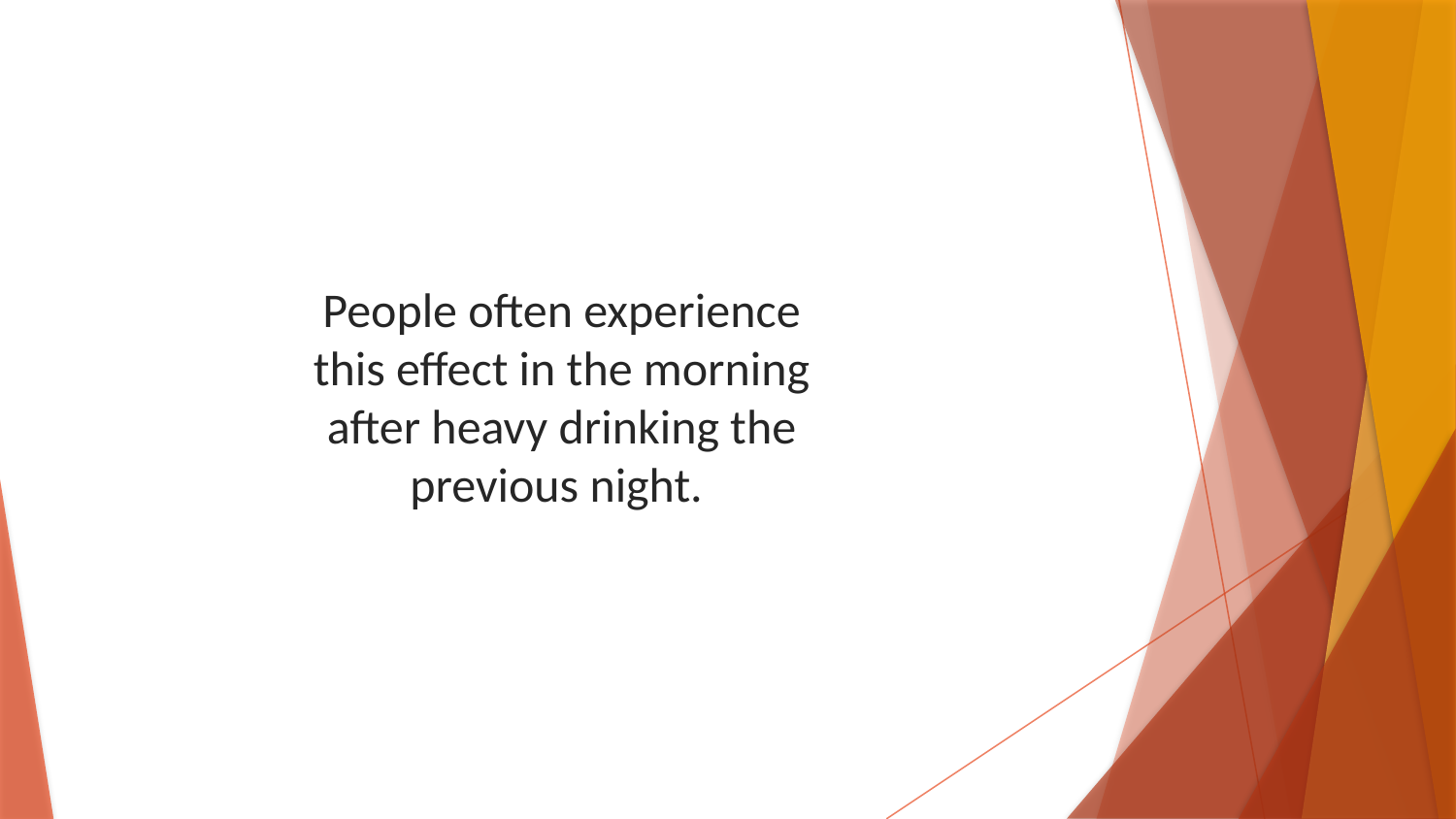

People often experience this effect in the morning after heavy drinking the previous night.